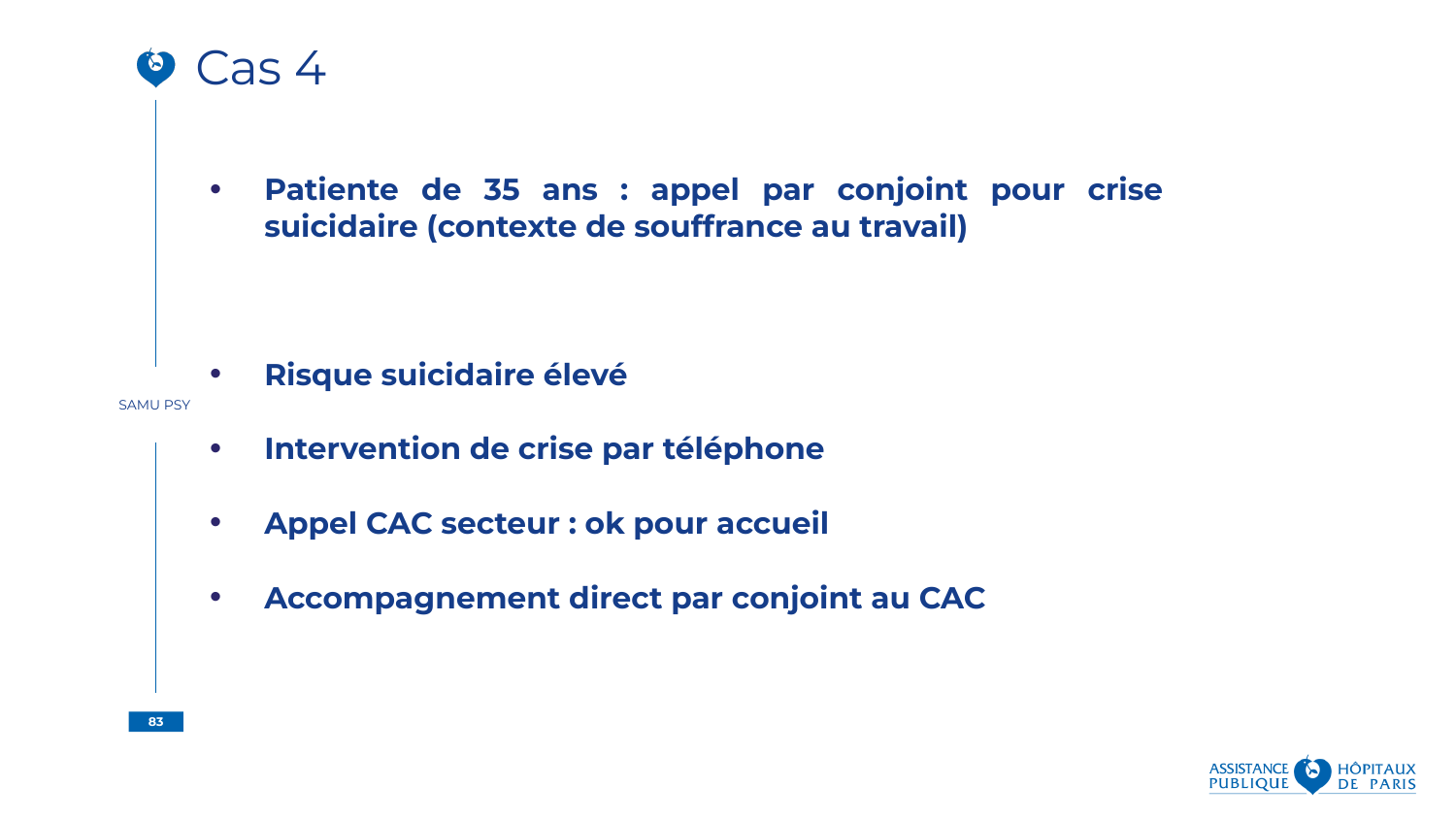

Cas 4
Patiente de 35 ans : appel par conjoint pour crise suicidaire (contexte de souffrance au travail)

Risque suicidaire élevé
Intervention de crise par téléphone
Appel CAC secteur : ok pour accueil
Accompagnement direct par conjoint au CAC

SAMU PSY
83